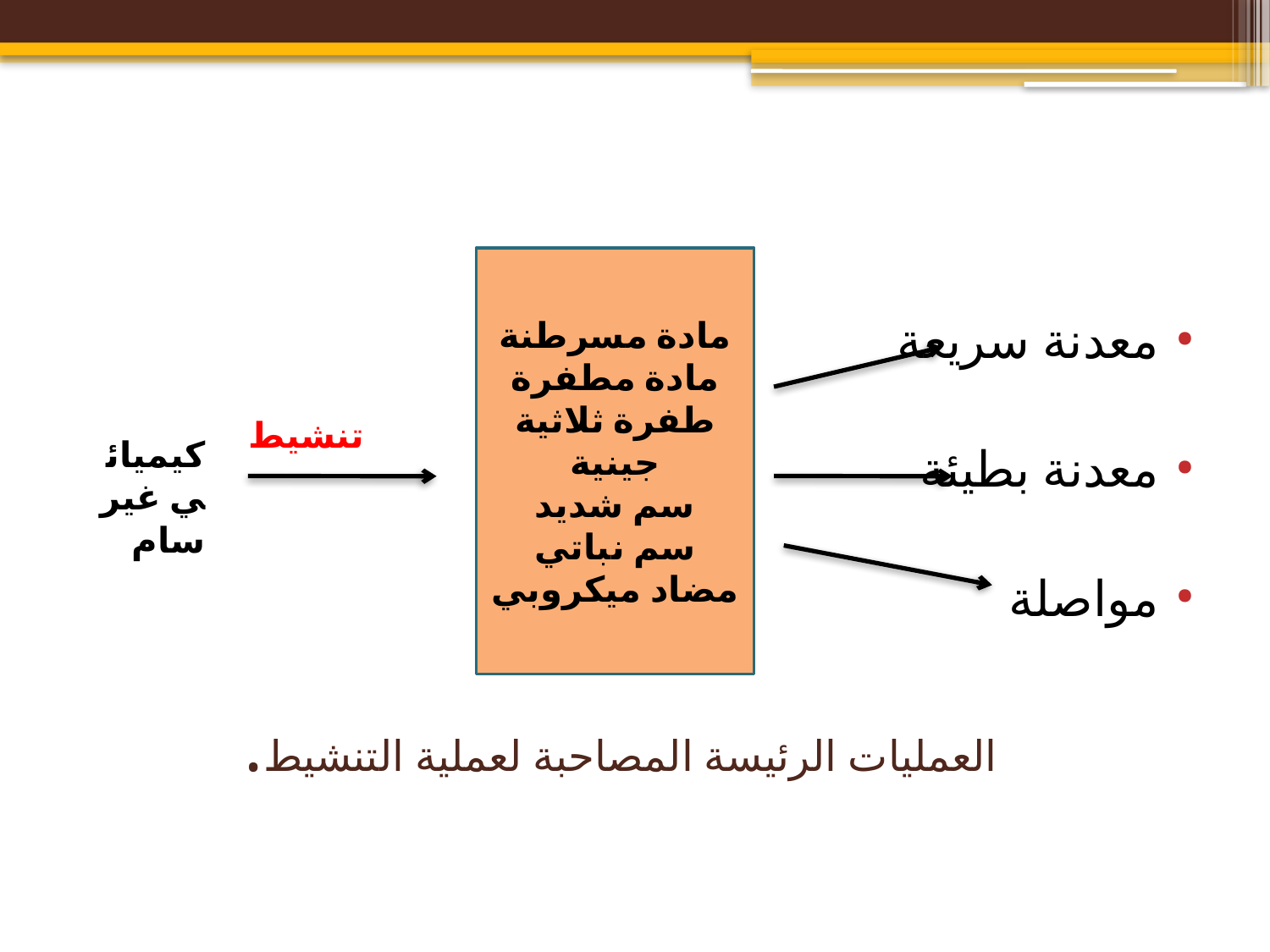

معدنة سريعة

معدنة بطيئة

مواصلة
مادة مسرطنة
مادة مطفرة
طفرة ثلاثية جينية
سم شديد
سم نباتي
مضاد ميكروبي
تنشيط
كيميائي غير سام
# العمليات الرئيسة المصاحبة لعملية التنشيط.